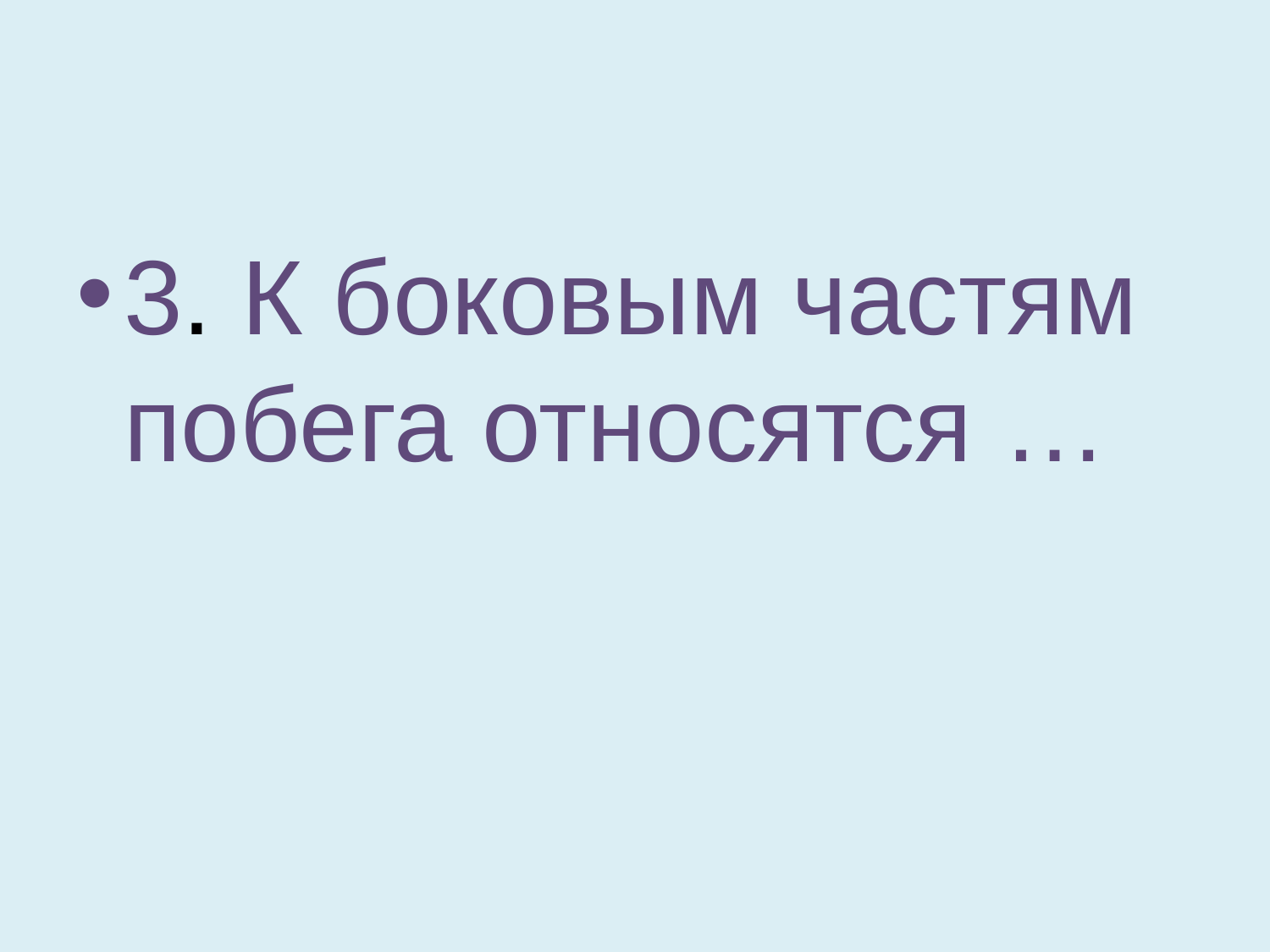

3. К боковым частям побега относятся …